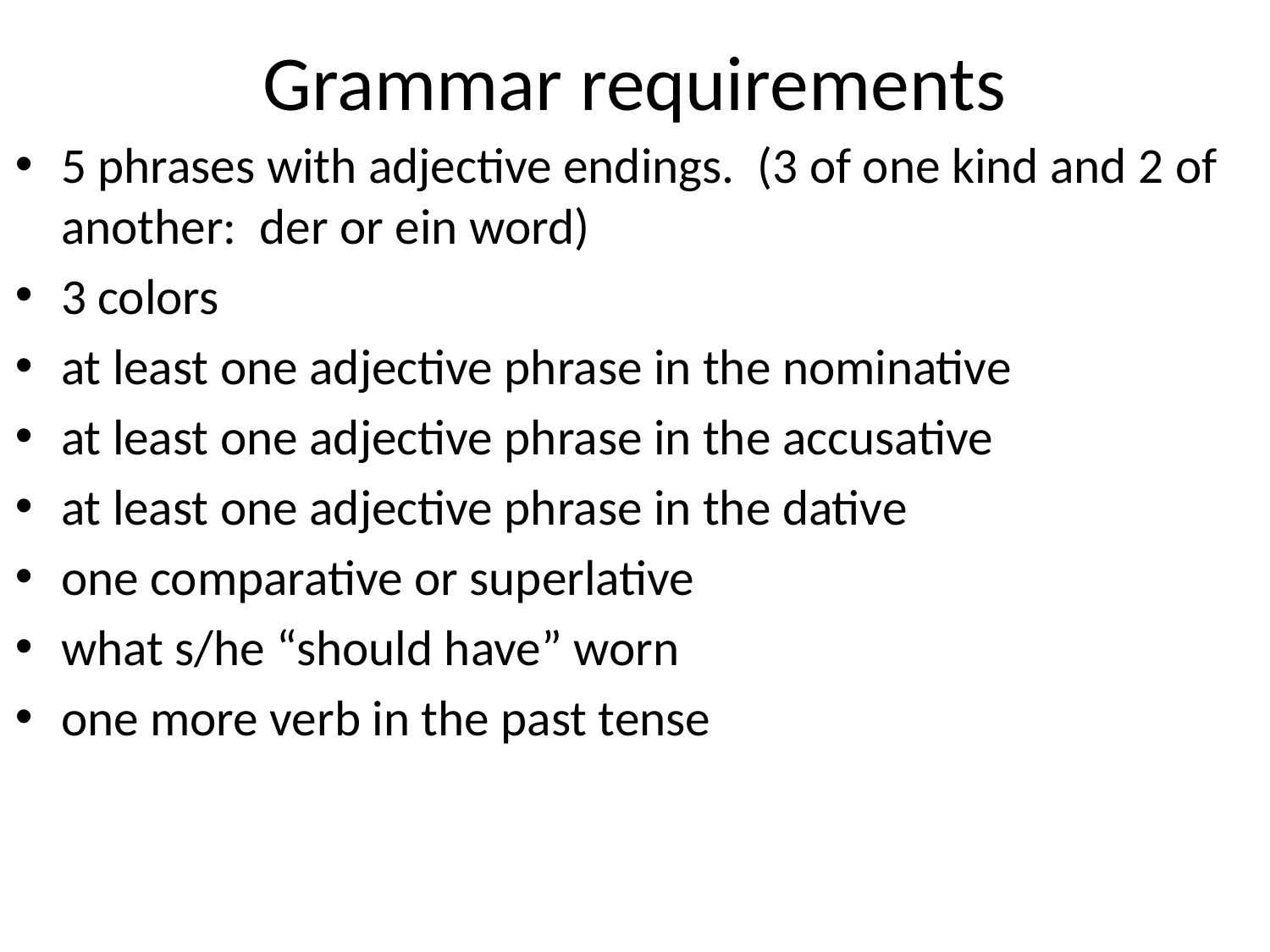

# Grammar requirements
5 phrases with adjective endings.  (3 of one kind and 2 of another:  der or ein word)
3 colors
at least one adjective phrase in the nominative
at least one adjective phrase in the accusative
at least one adjective phrase in the dative
one comparative or superlative
what s/he “should have” worn
one more verb in the past tense